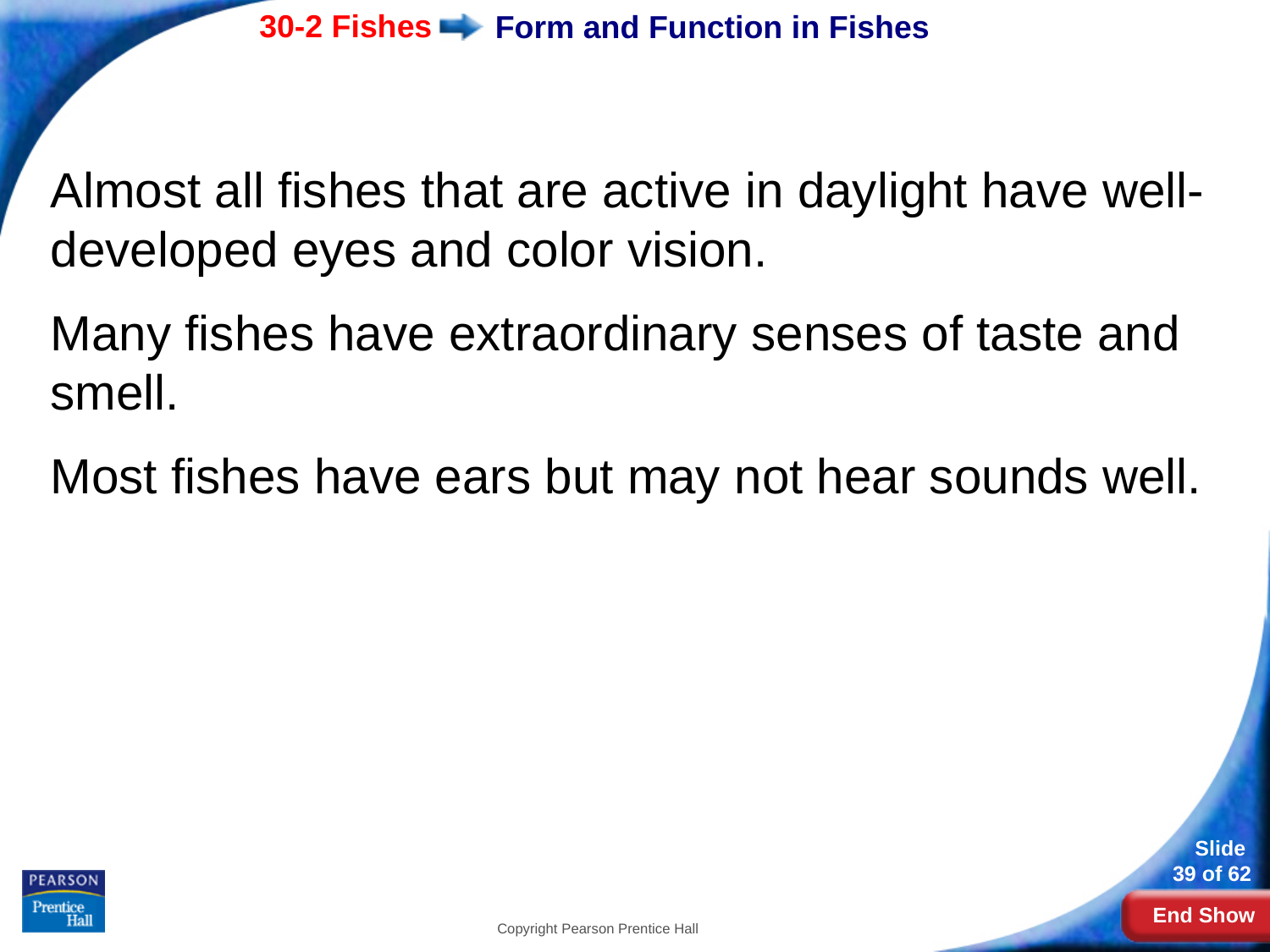

# Form and Function in Fishes
Almost all fishes that are active in daylight have well-developed eyes and color vision.
Many fishes have extraordinary senses of taste and smell.
Most fishes have ears but may not hear sounds well.
Copyright Pearson Prentice Hall